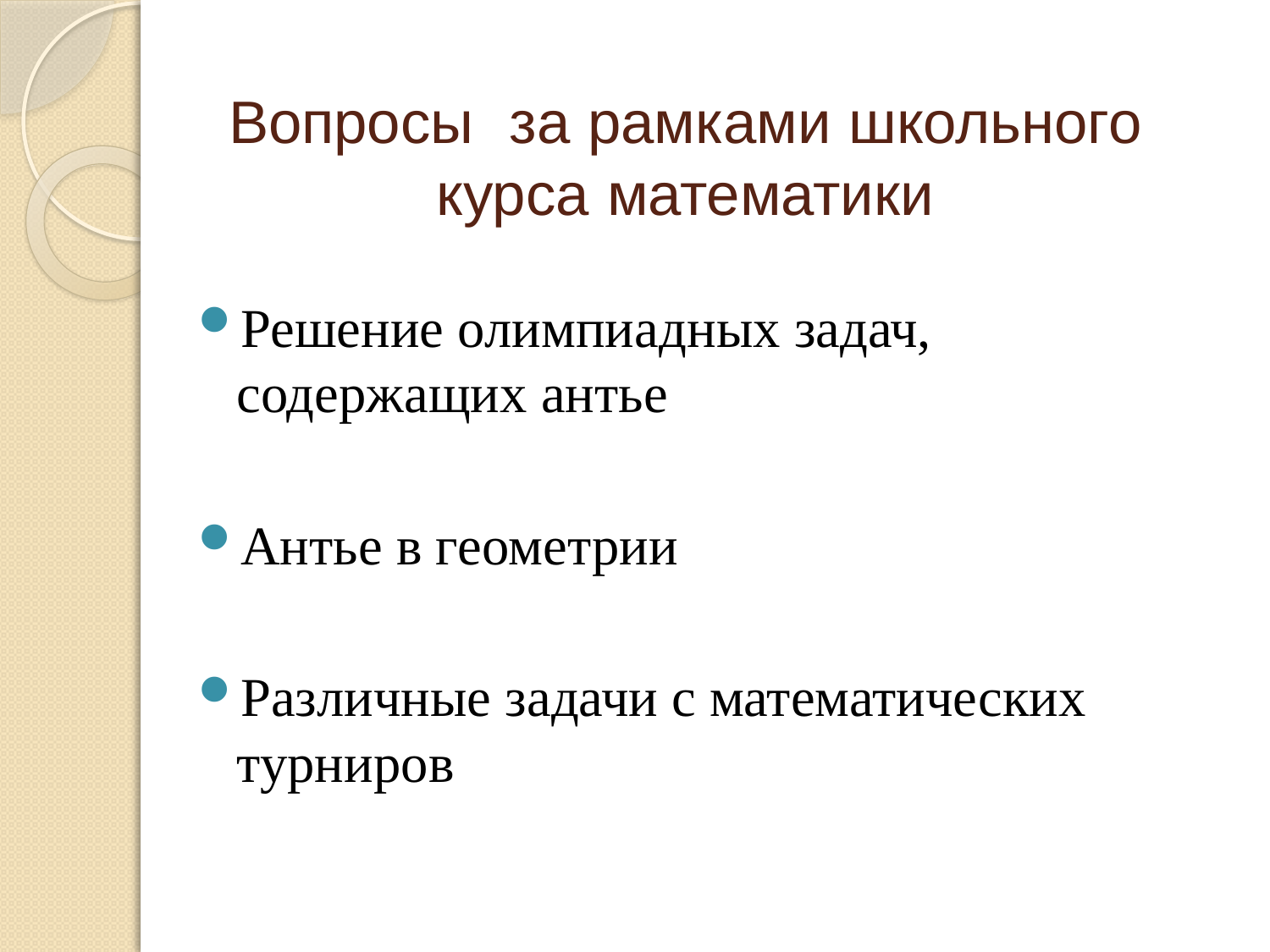

# Вопросы  за рамками школьного курса математики
Решение олимпиадных задач, содержащих антье

Антье в геометрии

Различные задачи с математических турниров